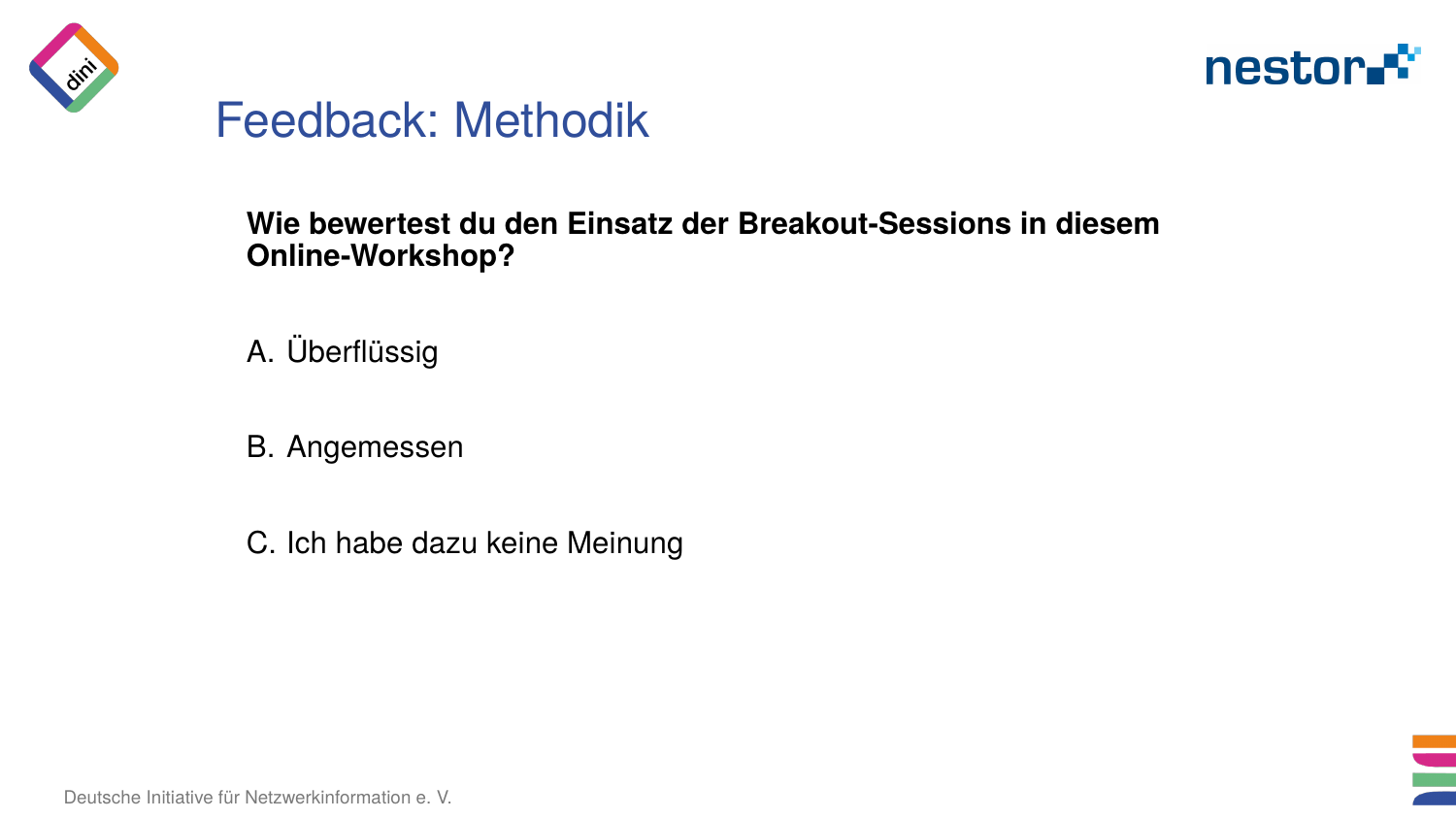

# Feedback: Methodik
Wie bewertest du den Einsatz der Breakout-Sessions in diesem
Online-Workshop?

Überflüssig

Angemessen

Ich habe dazu keine Meinung